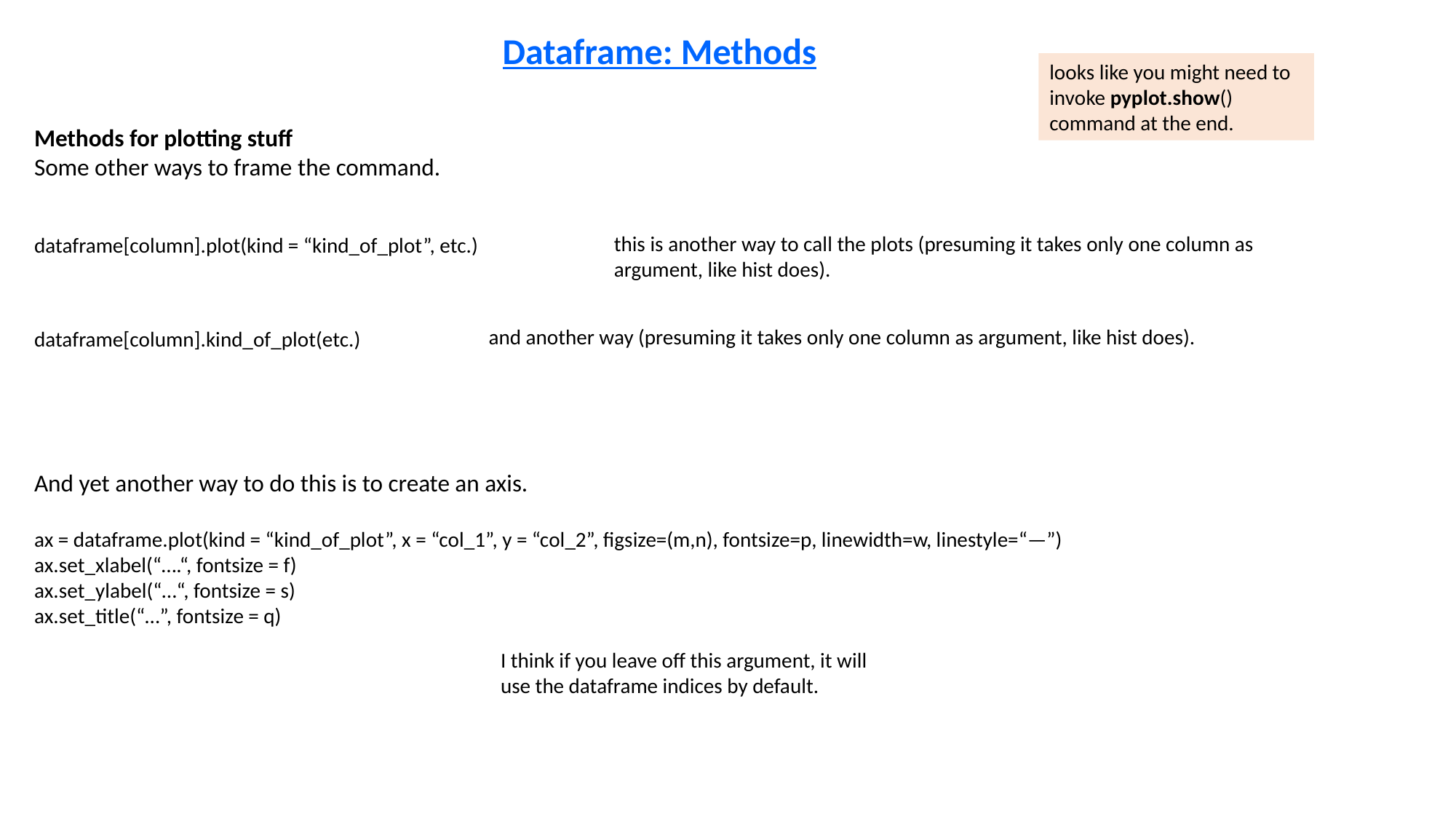

Dataframe: Methods
looks like you might need to invoke pyplot.show() command at the end.
Methods for plotting stuff
Some other ways to frame the command.
this is another way to call the plots (presuming it takes only one column as argument, like hist does).
dataframe[column].plot(kind = “kind_of_plot”, etc.)
and another way (presuming it takes only one column as argument, like hist does).
dataframe[column].kind_of_plot(etc.)
And yet another way to do this is to create an axis.
ax = dataframe.plot(kind = “kind_of_plot”, x = “col_1”, y = “col_2”, figsize=(m,n), fontsize=p, linewidth=w, linestyle=“—”)
ax.set_xlabel(“….“, fontsize = f)
ax.set_ylabel(“…“, fontsize = s)
ax.set_title(“…”, fontsize = q)
I think if you leave off this argument, it will use the dataframe indices by default.